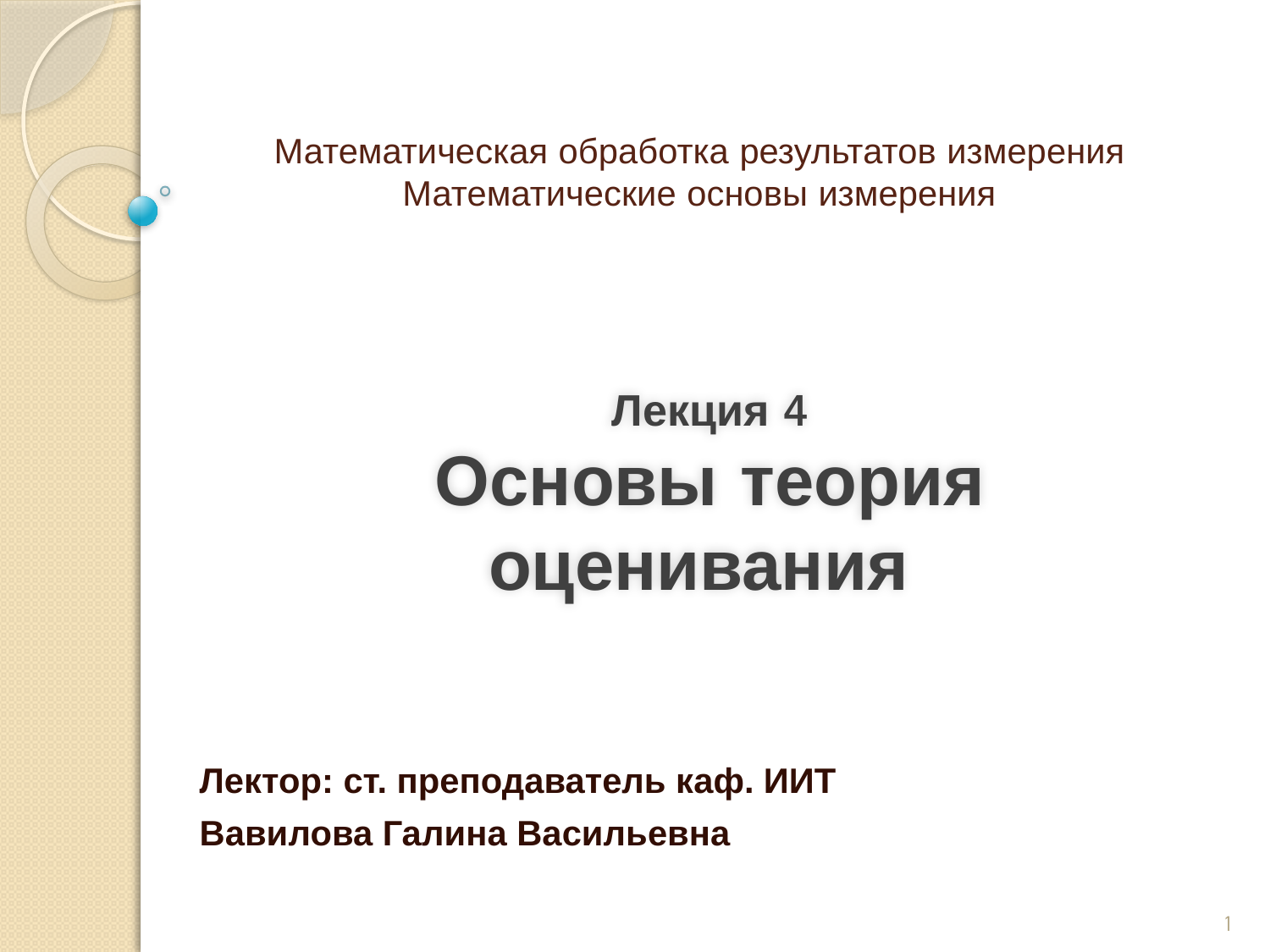

Математическая обработка результатов измерения
Математические основы измерения
Лекция 4
Основы теория оценивания
Лектор: ст. преподаватель каф. ИИТ
Вавилова Галина Васильевна
1